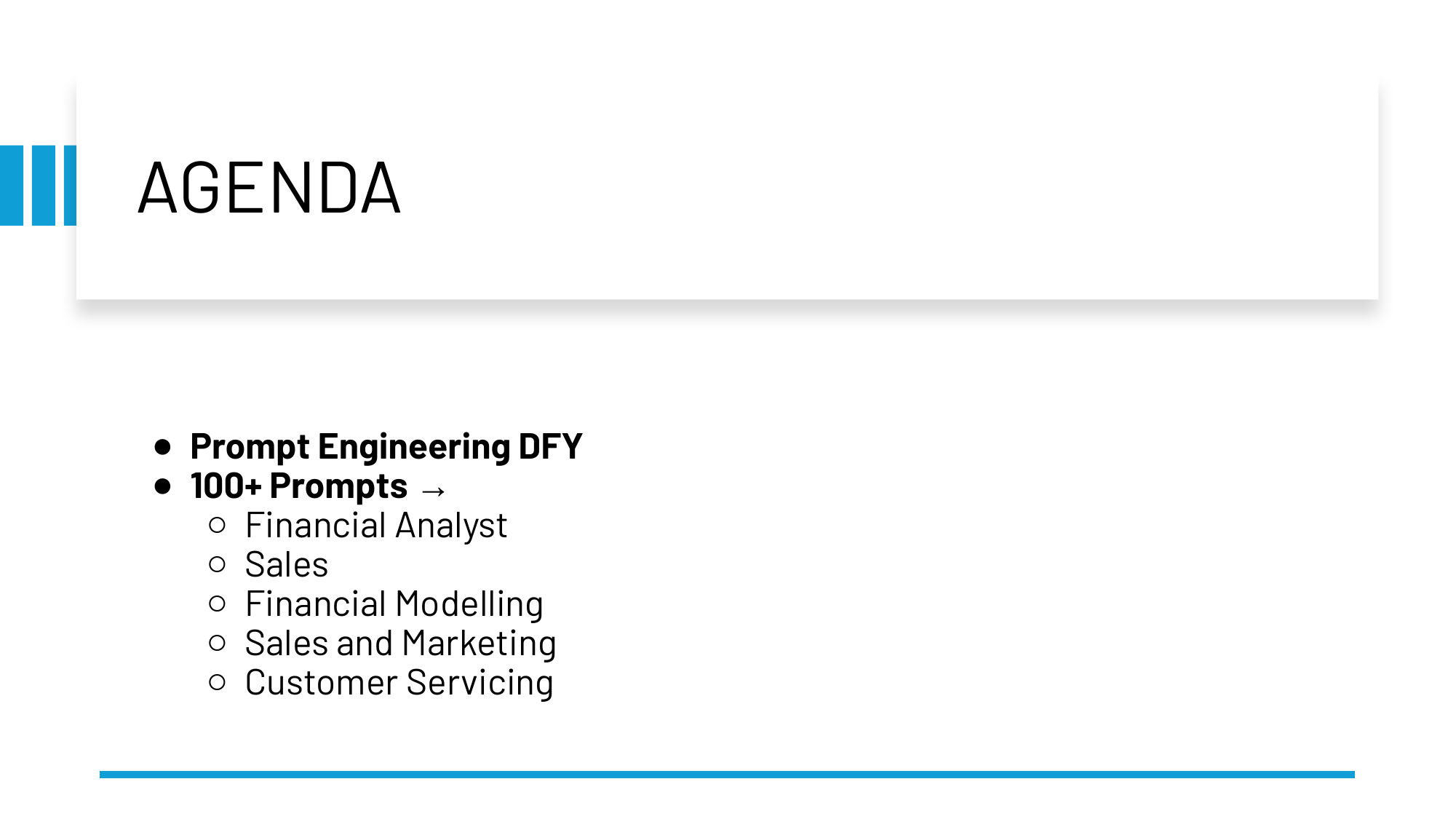

# AGENDA

Prompt Engineering DFY
100+ Prompts →
Financial Analyst
Sales
Financial Modelling
Sales and Marketing
Customer Servicing